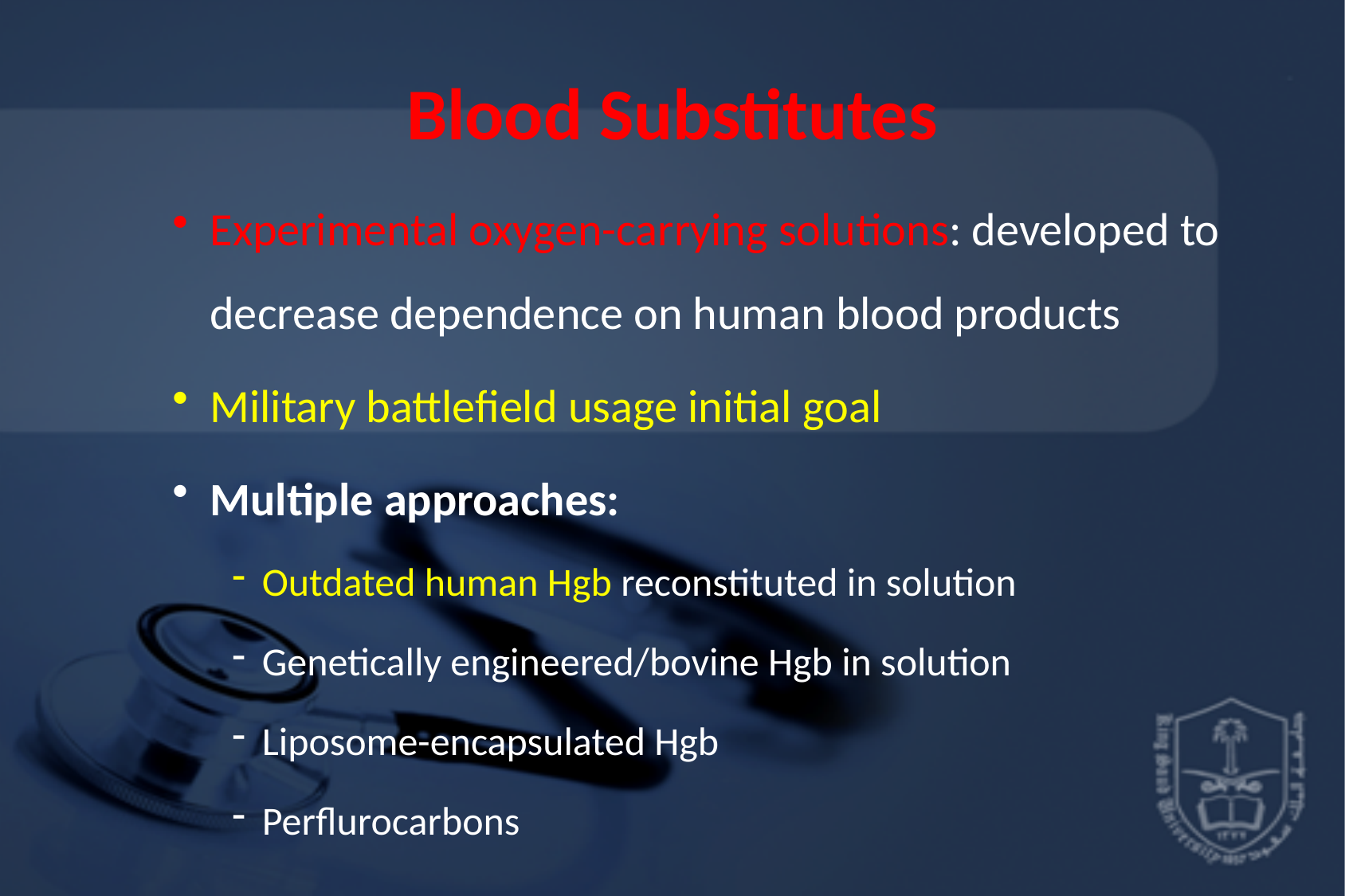

# Blood Substitutes
Experimental oxygen-carrying solutions: developed to decrease dependence on human blood products
Military battlefield usage initial goal
Multiple approaches:
Outdated human Hgb reconstituted in solution
Genetically engineered/bovine Hgb in solution
Liposome-encapsulated Hgb
Perflurocarbons